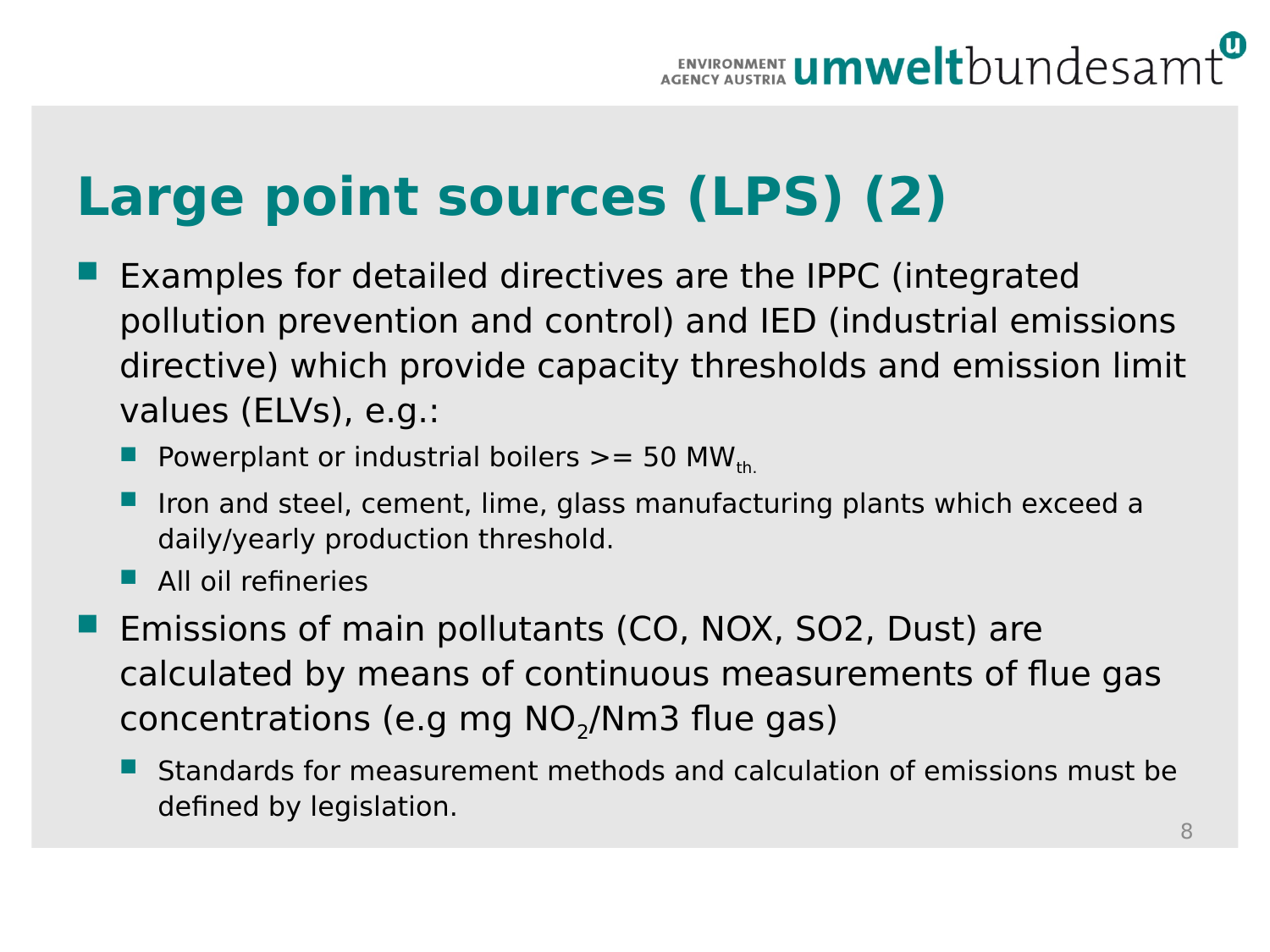

# Large point sources (LPS) (2)
Examples for detailed directives are the IPPC (integrated pollution prevention and control) and IED (industrial emissions directive) which provide capacity thresholds and emission limit values (ELVs), e.g.:
Powerplant or industrial boilers >= 50 MWth.
Iron and steel, cement, lime, glass manufacturing plants which exceed a daily/yearly production threshold.
All oil refineries
Emissions of main pollutants (CO, NOX, SO2, Dust) are calculated by means of continuous measurements of flue gas concentrations (e.g mg NO2/Nm3 flue gas)
Standards for measurement methods and calculation of emissions must be defined by legislation.
8